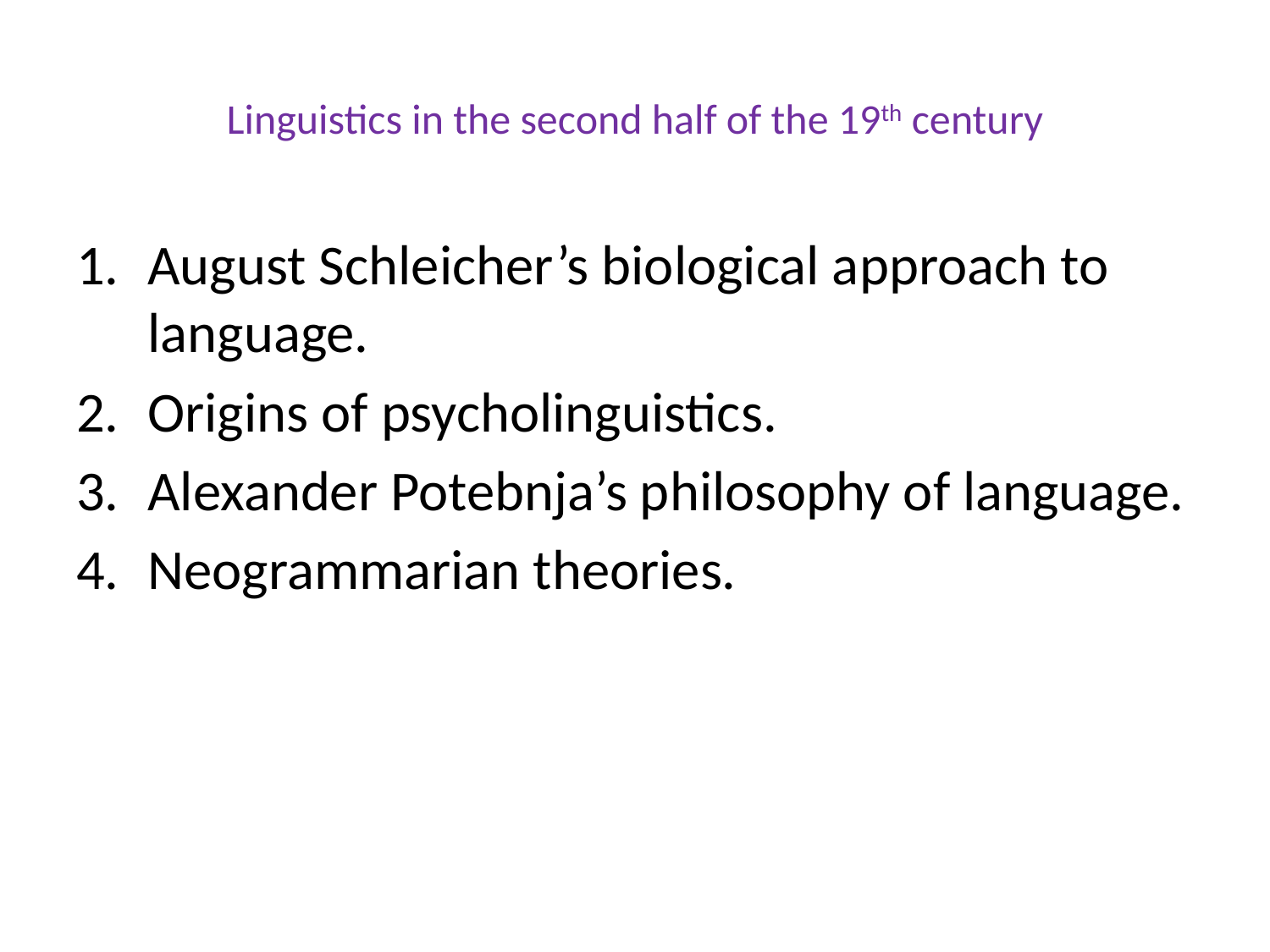

# Linguistics in the second half of the 19th century
August Schleicher’s biological approach to language.
Origins of psycholinguistics.
Alexander Potebnja’s philosophy of language.
Neogrammarian theories.